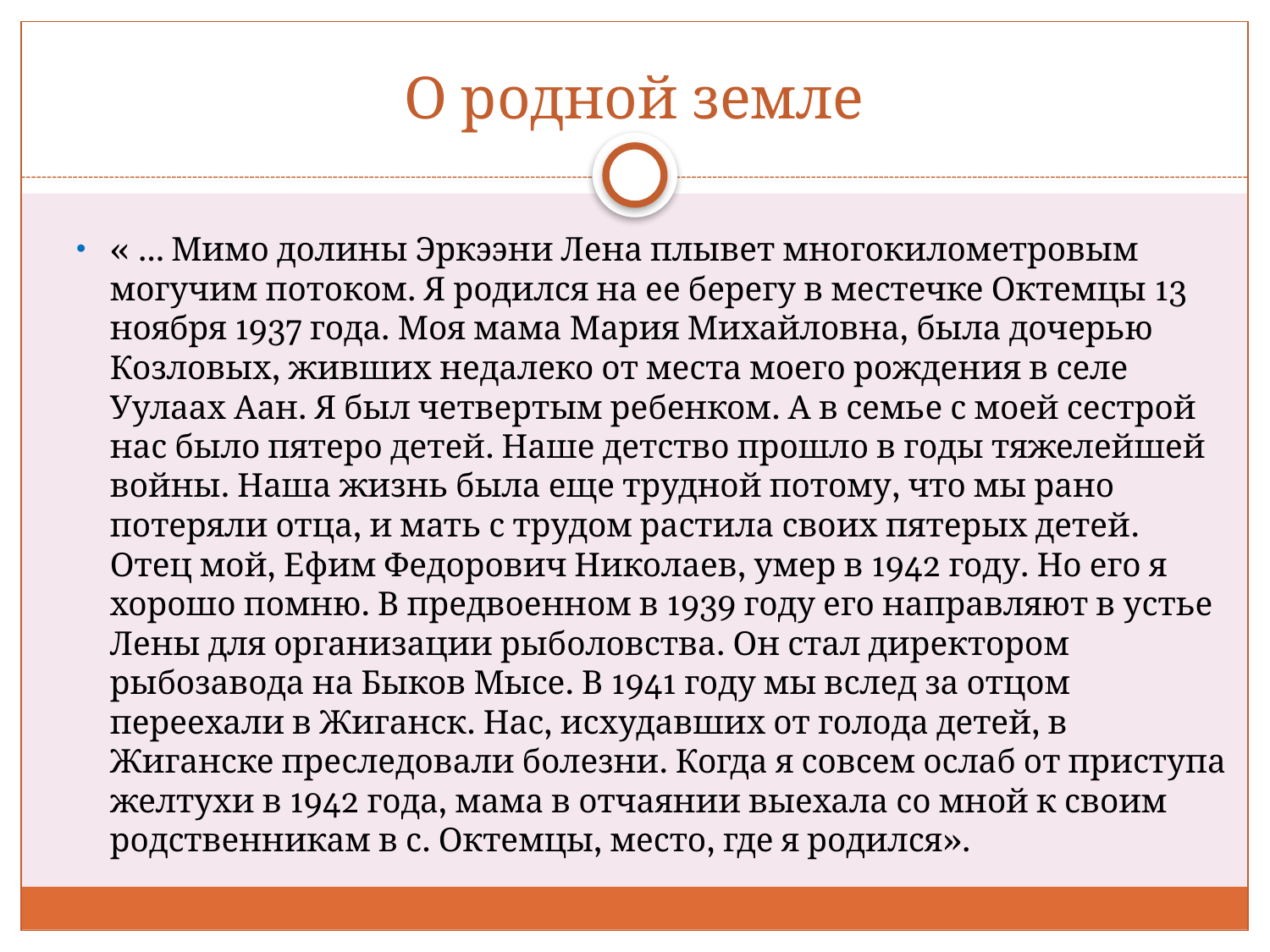

# О родной земле
« … Мимо долины Эркээни Лена плывет многокилометровым могучим потоком. Я родился на ее берегу в местечке Октемцы 13 ноября 1937 года. Моя мама Мария Михайловна, была дочерью Козловых, живших недалеко от места моего рождения в селе Уулаах Аан. Я был четвертым ребенком. А в семье с моей сестрой нас было пятеро детей. Наше детство прошло в годы тяжелейшей войны. Наша жизнь была еще трудной потому, что мы рано потеряли отца, и мать с трудом растила своих пятерых детей. Отец мой, Ефим Федорович Николаев, умер в 1942 году. Но его я хорошо помню. В предвоенном в 1939 году его направляют в устье Лены для организации рыболовства. Он стал директором рыбозавода на Быков Мысе. В 1941 году мы вслед за отцом переехали в Жиганск. Нас, исхудавших от голода детей, в Жиганске преследовали болезни. Когда я совсем ослаб от приступа желтухи в 1942 года, мама в отчаянии выехала со мной к своим родственникам в с. Октемцы, место, где я родился».